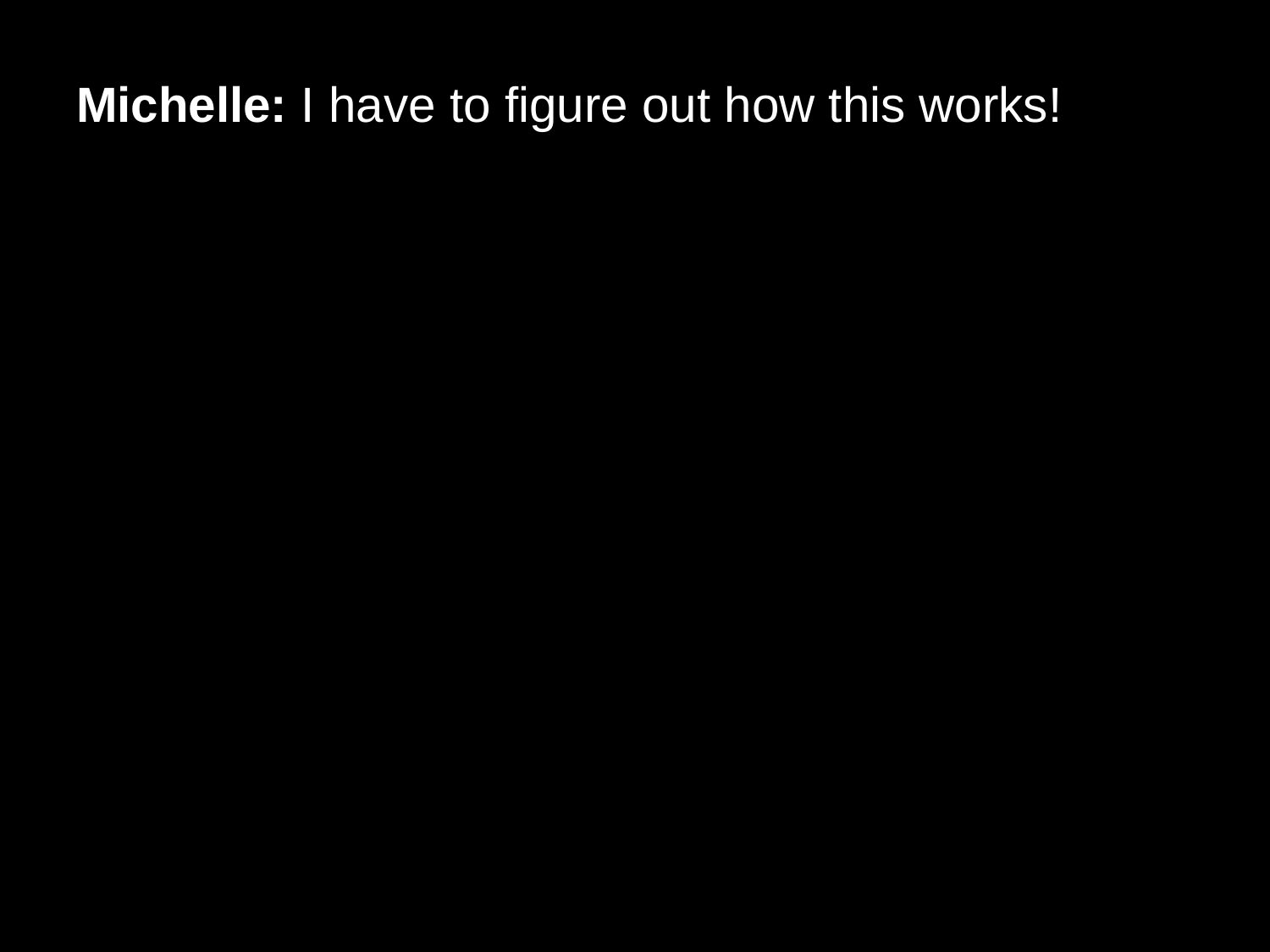

# Michelle: I have to figure out how this works!